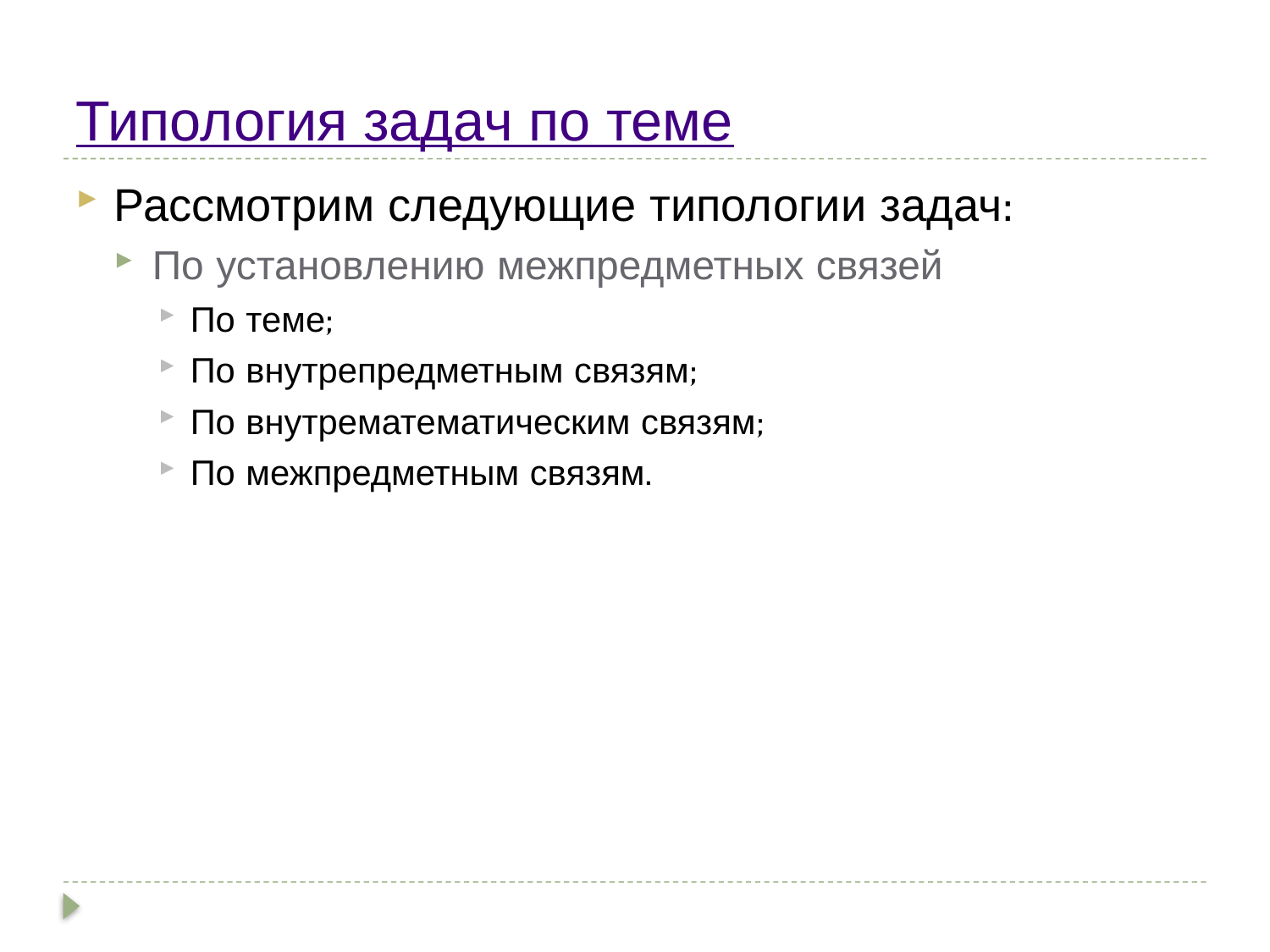

# Типология задач по теме
Рассмотрим следующие типологии задач:
По установлению межпредметных связей
По теме;
По внутрепредметным связям;
По внутрематематическим связям;
По межпредметным связям.